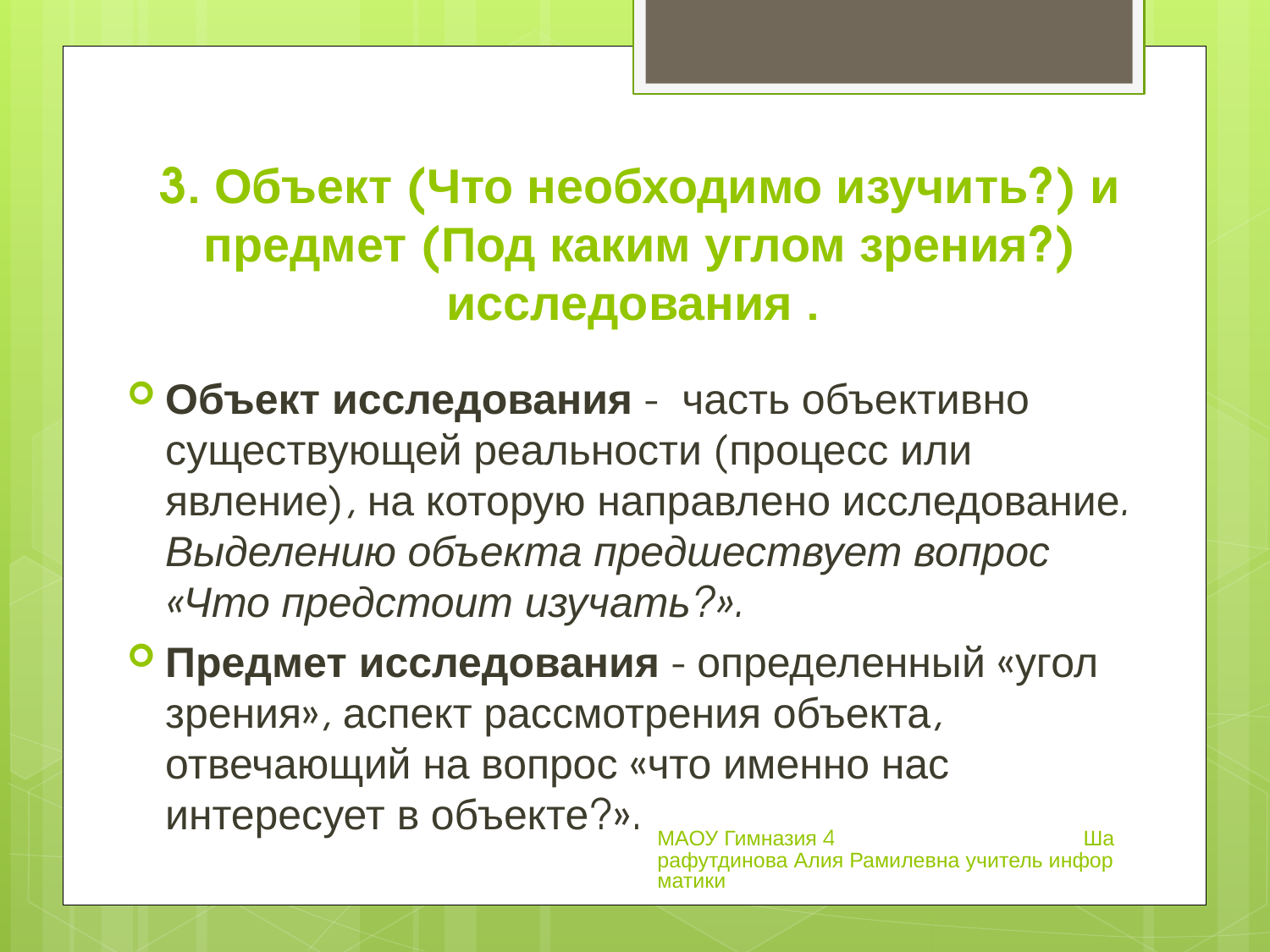

# 3. Объект (Что необходимо изучить?) и предмет (Под каким углом зрения?) исследования .
Объект исследования -  часть объективно существующей реальности (процесс или явление), на которую направлено исследование. Выделению объекта предшествует вопрос «Что предстоит изучать?».
Предмет исследования - определенный «угол зрения», аспект рассмотрения объекта, отвечающий на вопрос «что именно нас интересует в объекте?».
МАОУ Гимназия 4                                          Шарафутдинова Алия Рамилевна учитель информатики